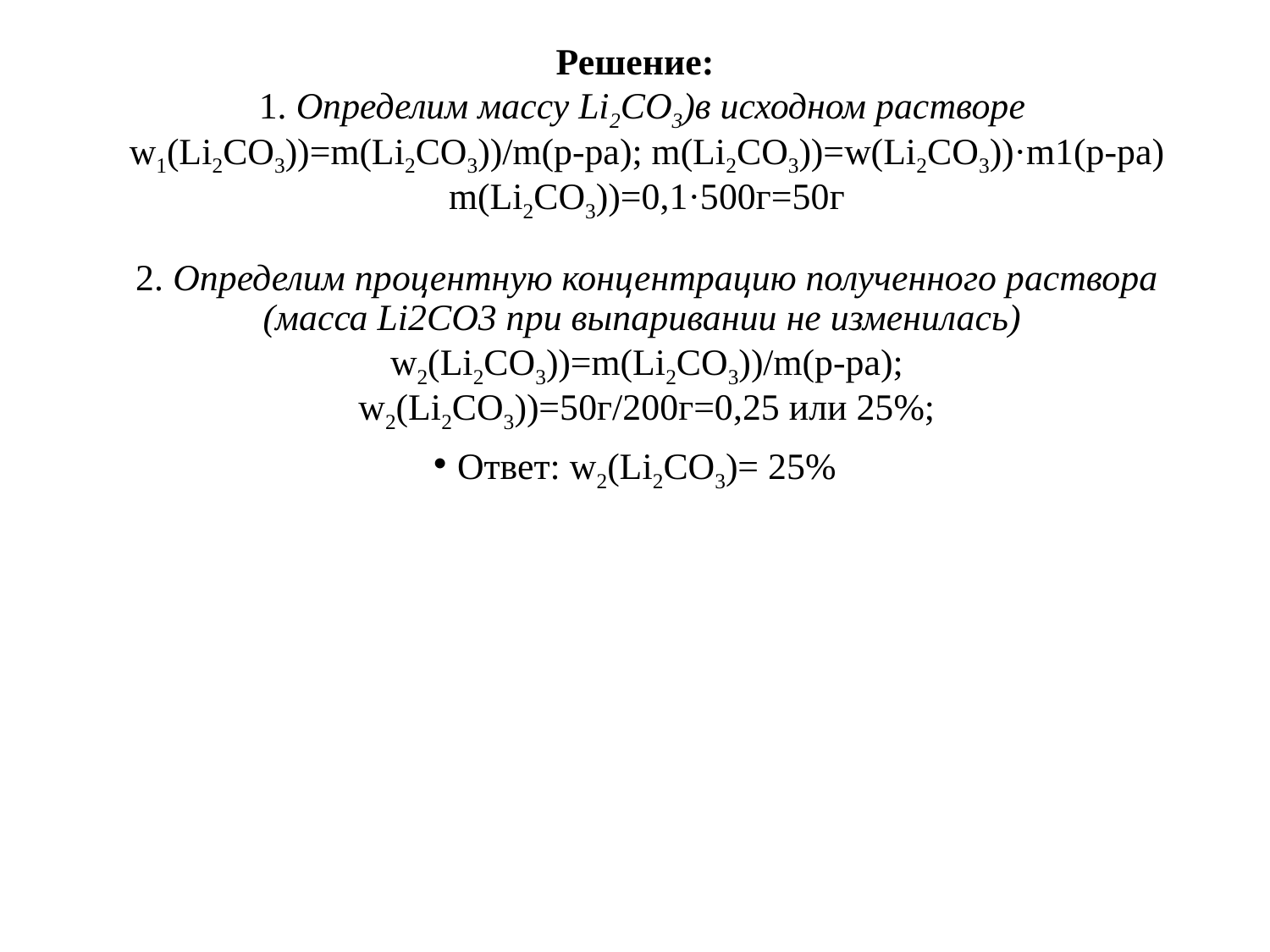

Решение:
1. Определим массу Li2CO3)в исходном растворе 
w1(Li2CO3))=m(Li2CO3))/m(р-ра); m(Li2CO3))=w(Li2CO3))·m1(р-ра)
m(Li2CO3))=0,1·500г=50г
2. Определим процентную концентрацию полученного раствора (масса Li2CO3 при выпаривании не изменилась) 
w2(Li2CO3))=m(Li2CO3))/m(р-ра);
w2(Li2CO3))=50г/200г=0,25 или 25%;
Ответ: w2(Li2CO3)= 25%